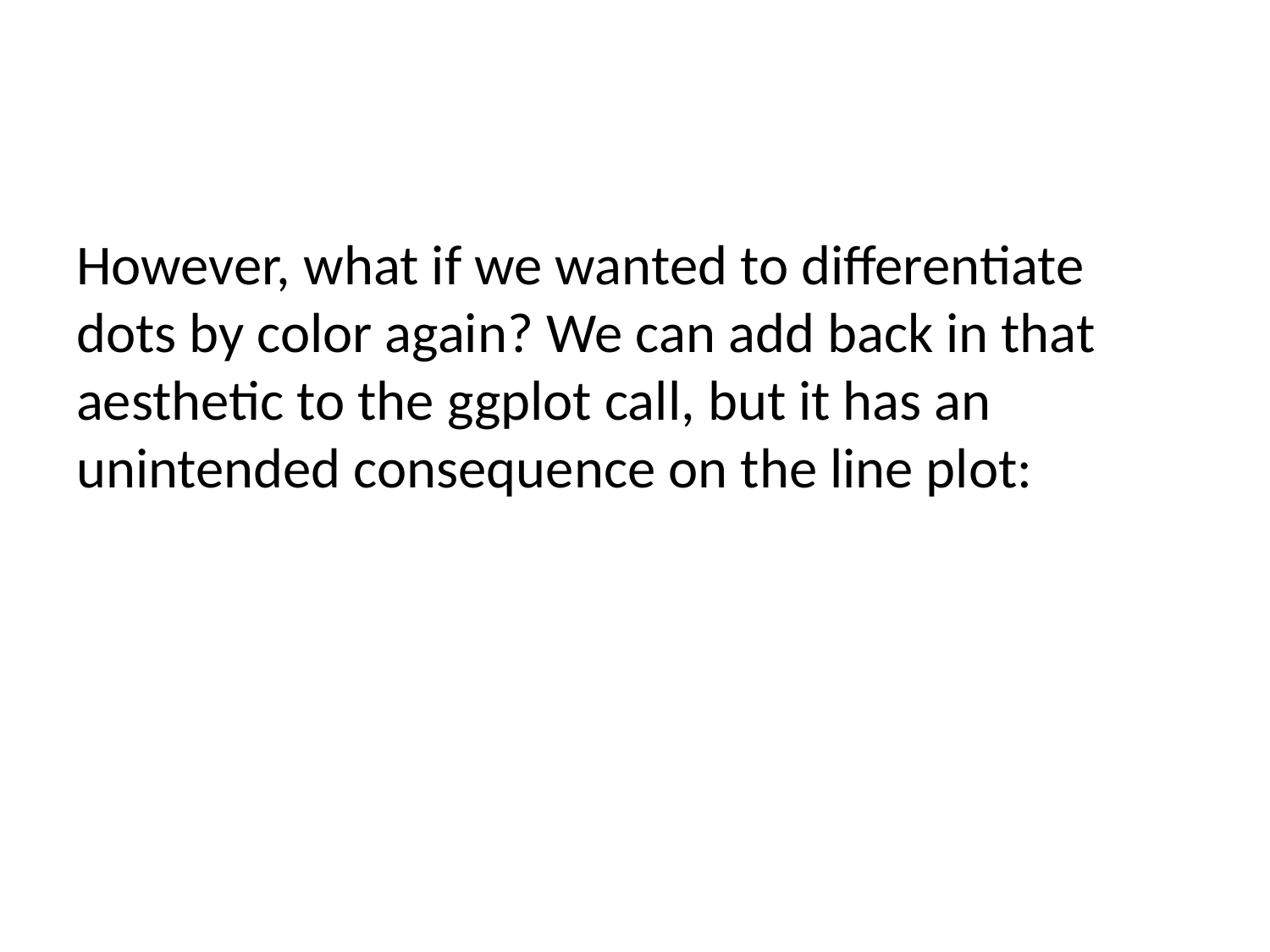

However, what if we wanted to differentiate dots by color again? We can add back in that aesthetic to the ggplot call, but it has an unintended consequence on the line plot: